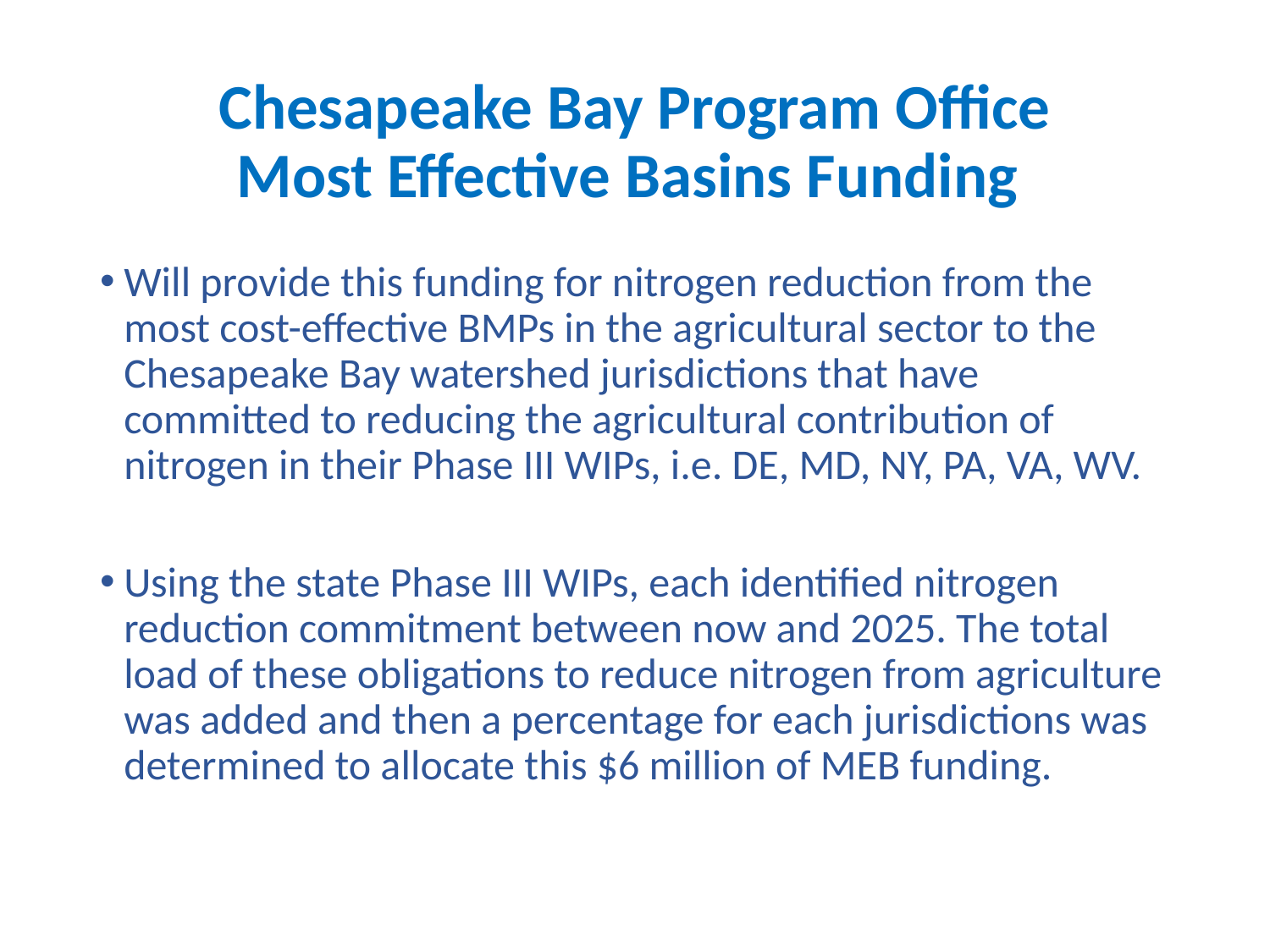

# Chesapeake Bay Program Office Most Effective Basins Funding
Will provide this funding for nitrogen reduction from the most cost-effective BMPs in the agricultural sector to the Chesapeake Bay watershed jurisdictions that have committed to reducing the agricultural contribution of nitrogen in their Phase III WIPs, i.e. DE, MD, NY, PA, VA, WV.

Using the state Phase III WIPs, each identified nitrogen reduction commitment between now and 2025. The total load of these obligations to reduce nitrogen from agriculture was added and then a percentage for each jurisdictions was determined to allocate this $6 million of MEB funding.